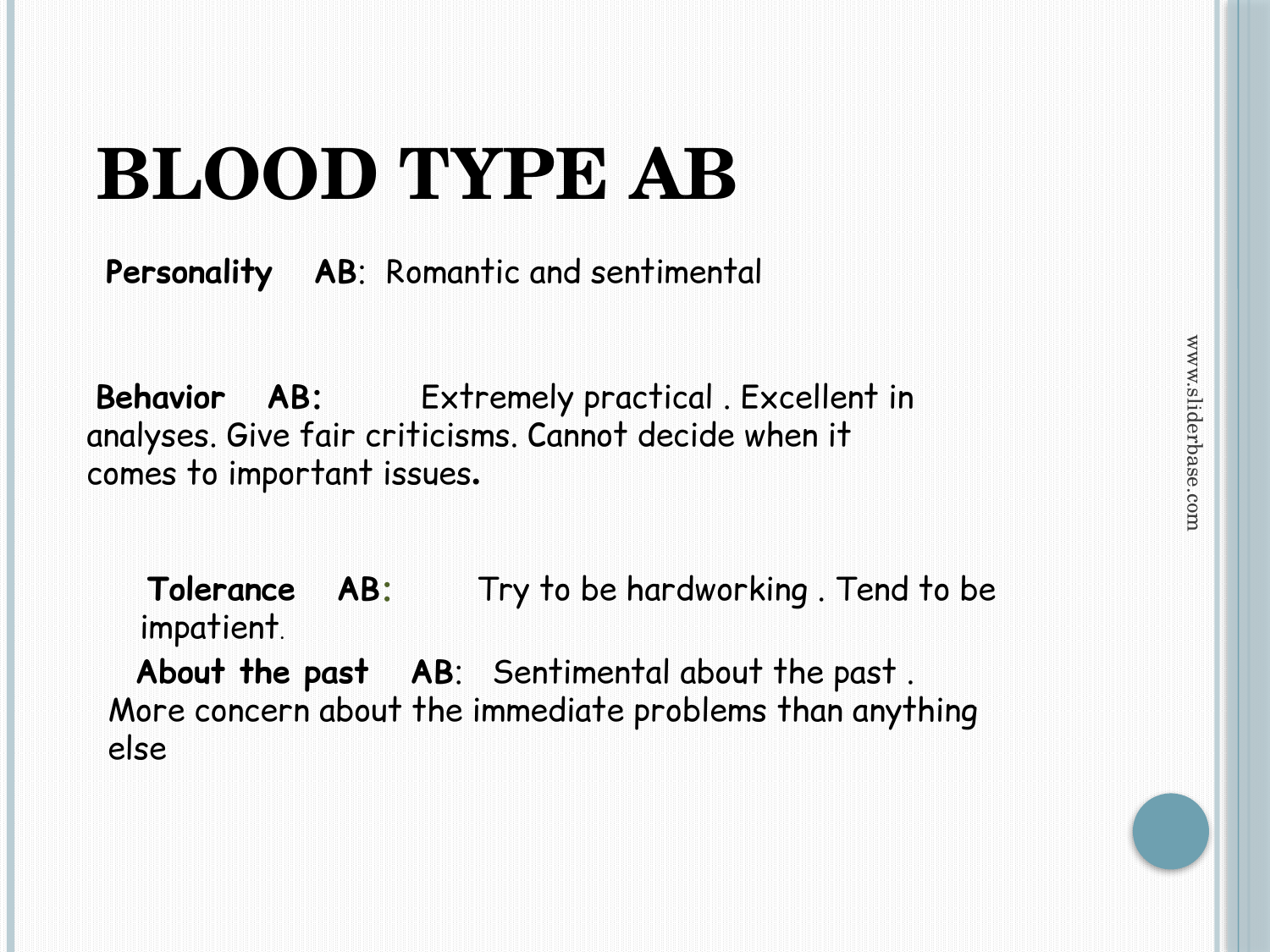

BLOOD TYPE AB

 Personality   AB:  Romantic and sentimental
 Behavior   AB:       Extremely practical . Excellent in analyses. Give fair criticisms. Cannot decide when it comes to important issues.
www.sliderbase.com
 Tolerance   AB:      Try to be hardworking . Tend to be impatient.
  About the past   AB:   Sentimental about the past . More concern about the immediate problems than anything else